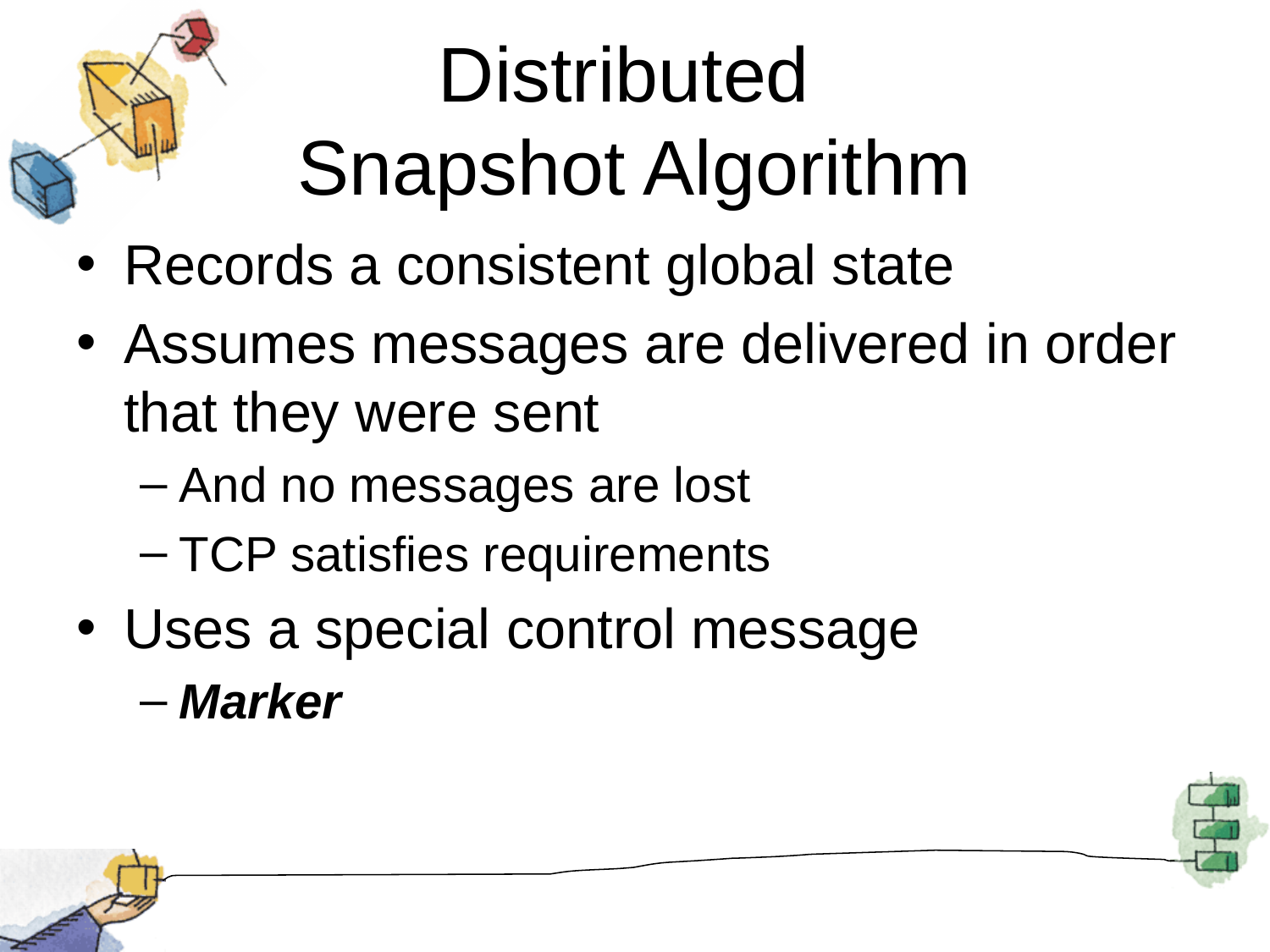

# Distributed Snapshot Algorithm
Records a consistent global state
Assumes messages are delivered in order that they were sent
And no messages are lost
TCP satisfies requirements
Uses a special control message
Marker